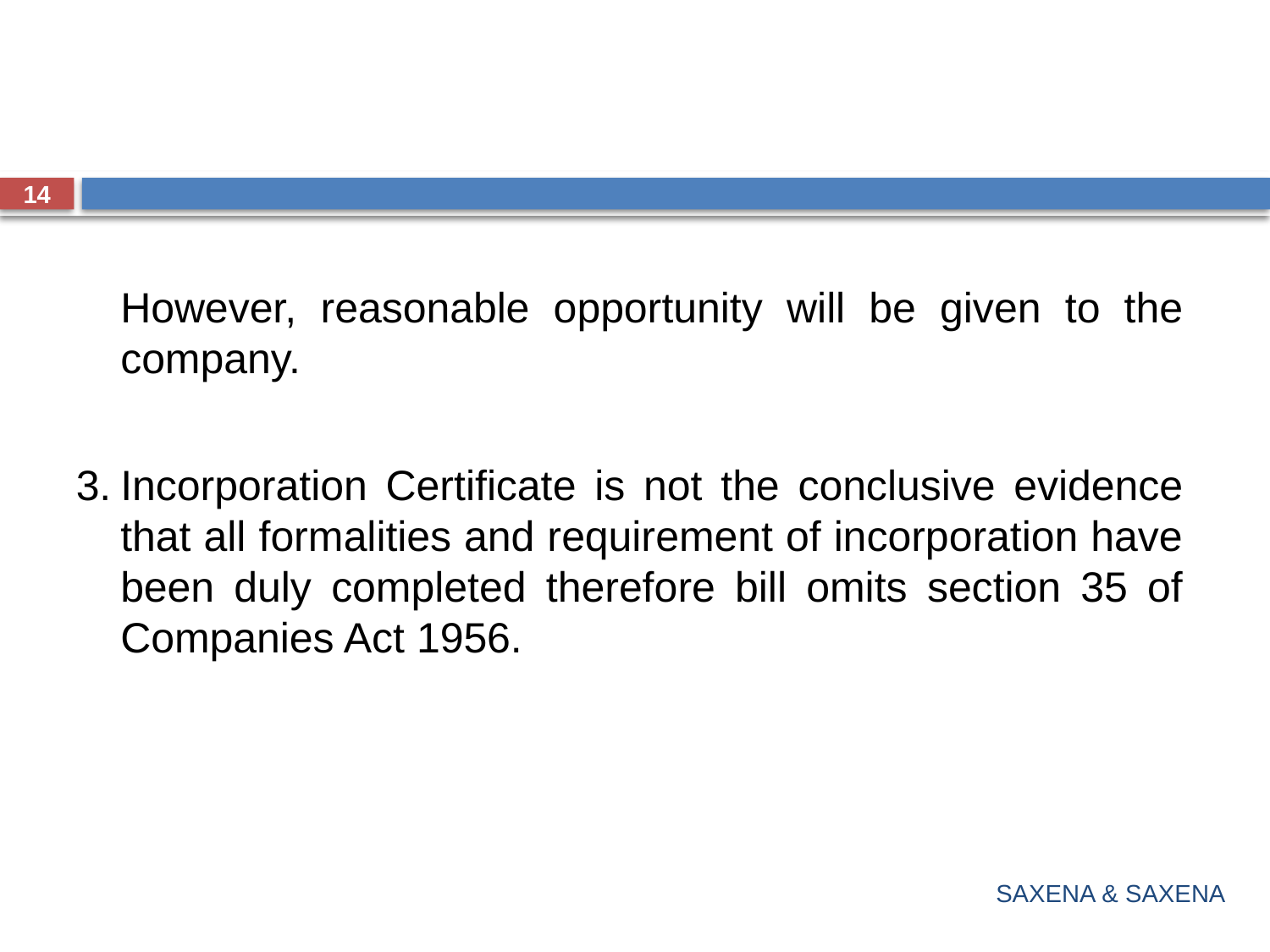

#
14

	However, reasonable opportunity will be given to the company.

3.	Incorporation Certificate is not the conclusive evidence that all formalities and requirement of incorporation have been duly completed therefore bill omits section 35 of Companies Act 1956.

SAXENA & SAXENA